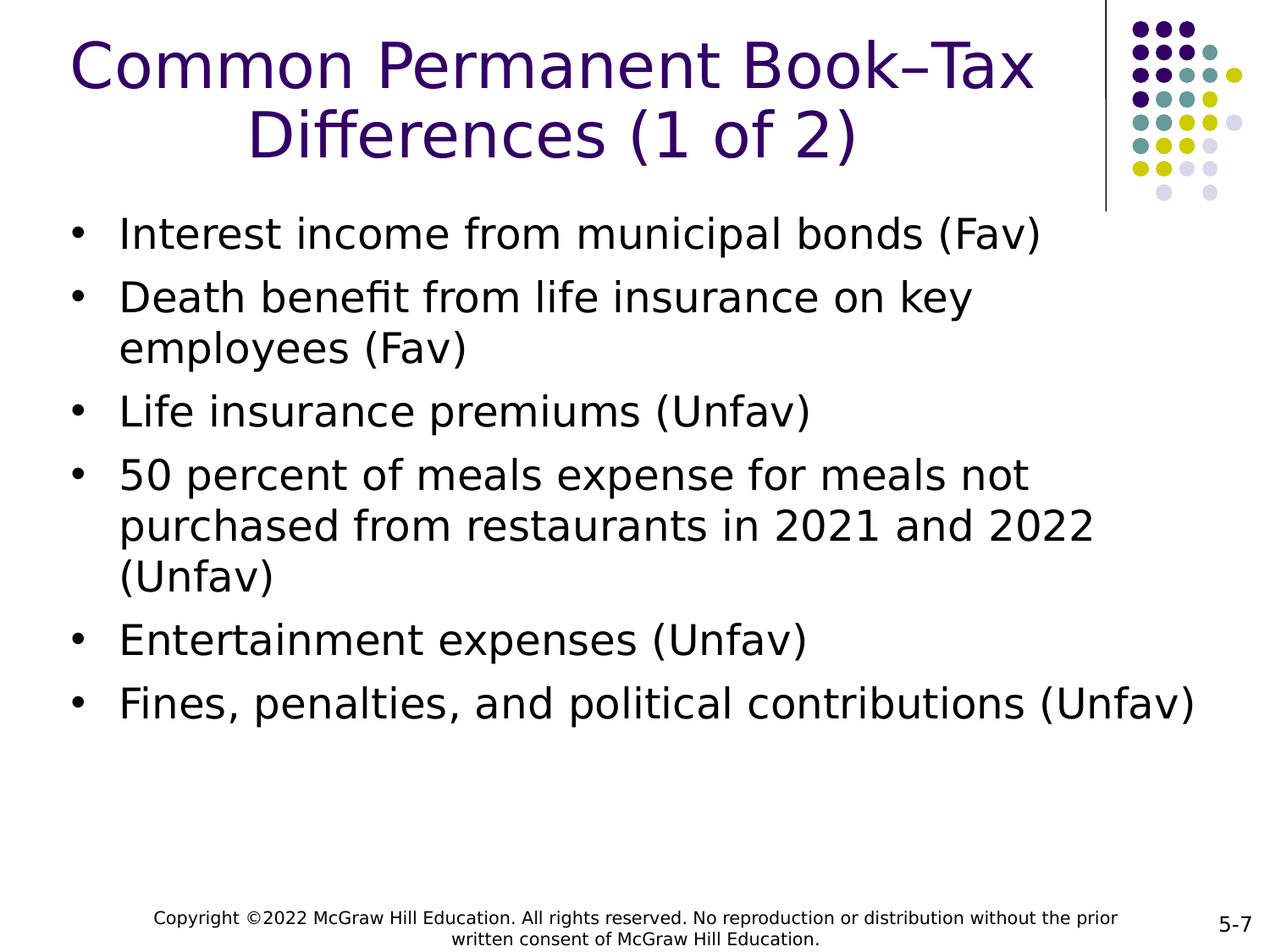

# Common Permanent Book–Tax Differences (1 of 2)
Interest income from municipal bonds (Fav)
Death benefit from life insurance on key employees (Fav)
Life insurance premiums (Unfav)
50 percent of meals expense for meals not purchased from restaurants in 2021 and 2022 (Unfav)
Entertainment expenses (Unfav)
Fines, penalties, and political contributions (Unfav)
5-7